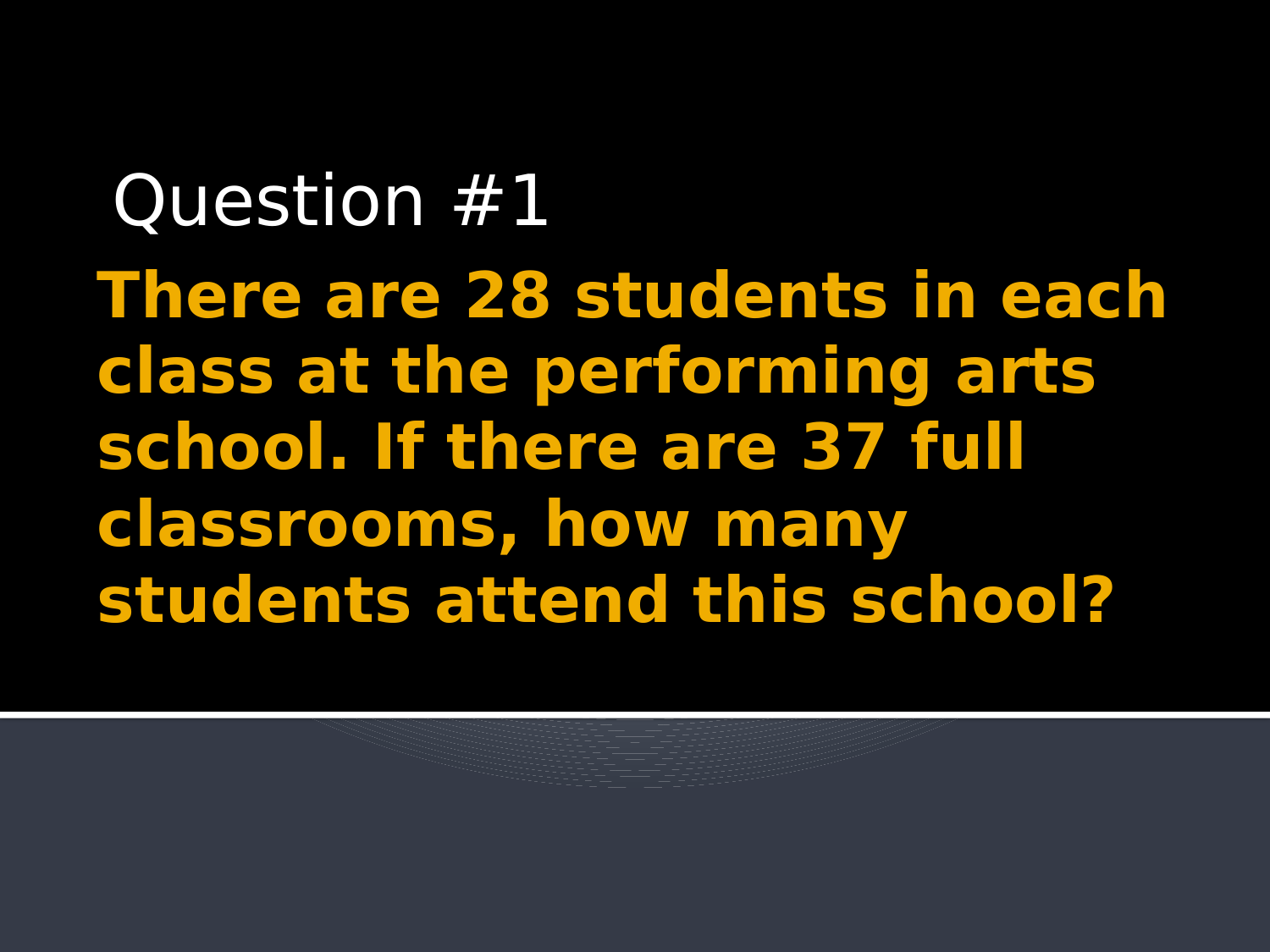

Question #1
# There are 28 students in each class at the performing arts school. If there are 37 full classrooms, how many students attend this school?